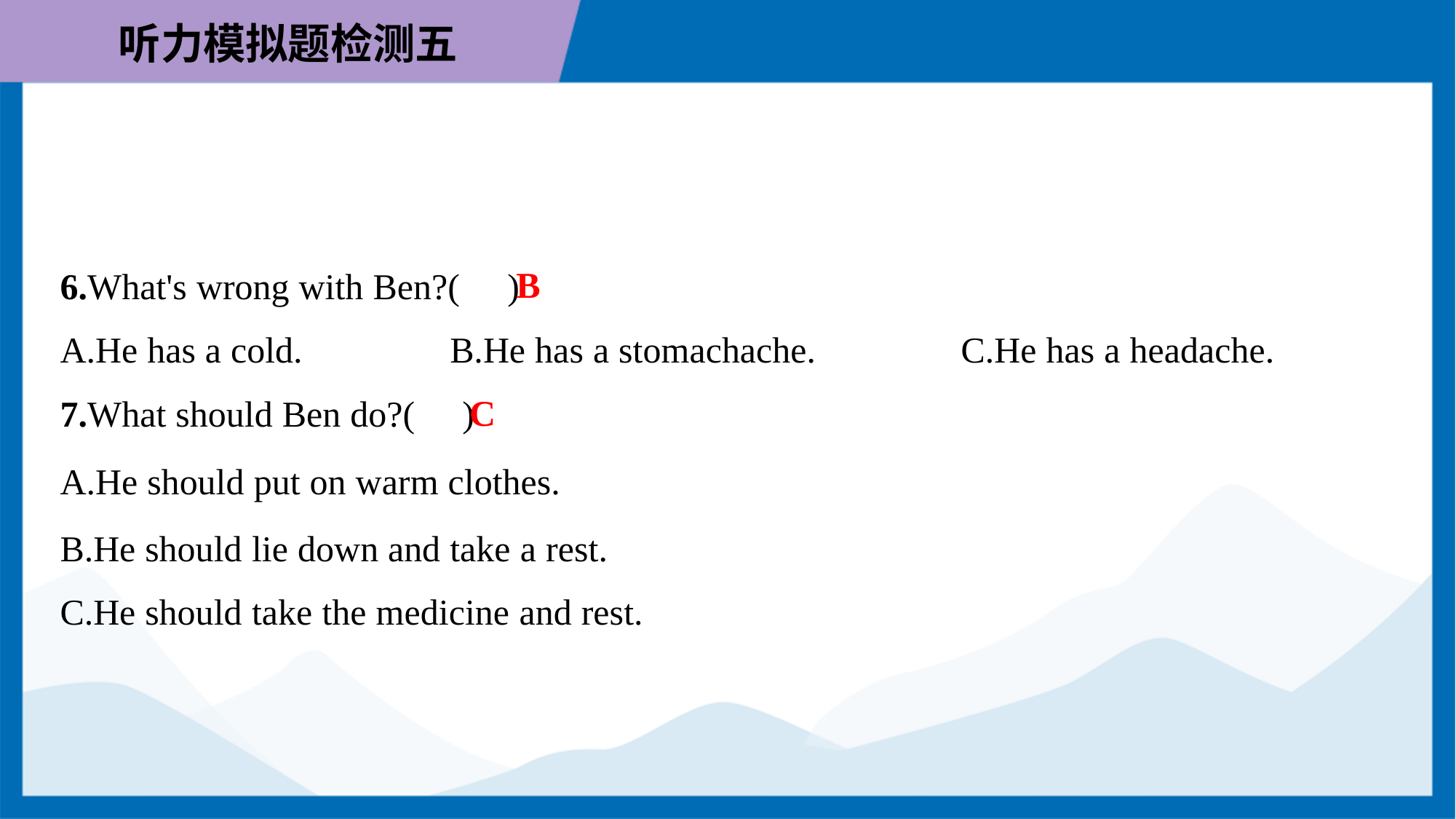

B
6.What's wrong with Ben?(     )
A.He has a cold.	B.He has a stomachache.	C.He has a headache.
C
7.What should Ben do?(     )
A.He should put on warm clothes.
B.He should lie down and take a rest.
C.He should take the medicine and rest.